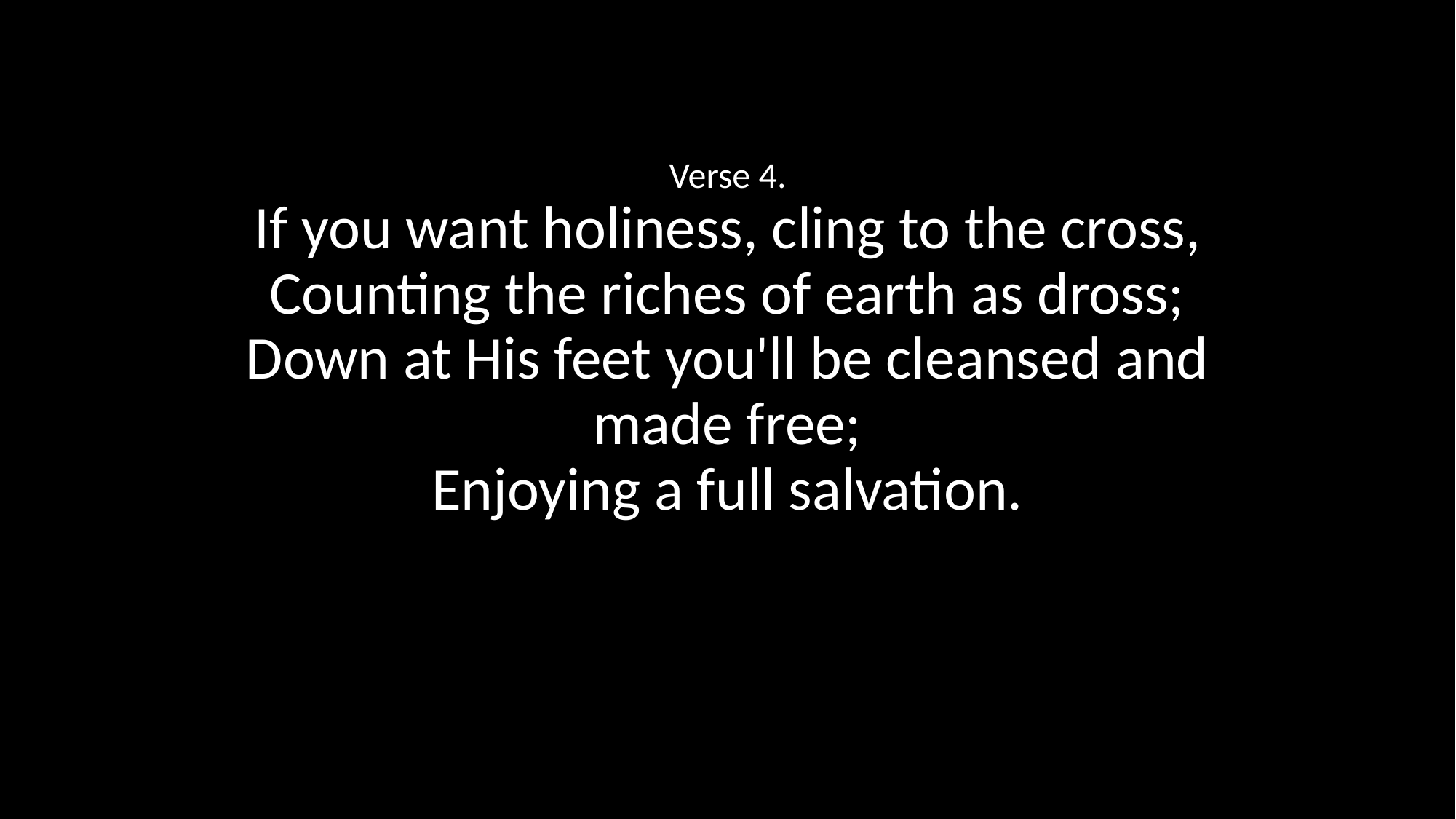

Verse 4.
If you want holiness, cling to the cross,
Counting the riches of earth as dross;
Down at His feet you'll be cleansed and made free;
Enjoying a full salvation.